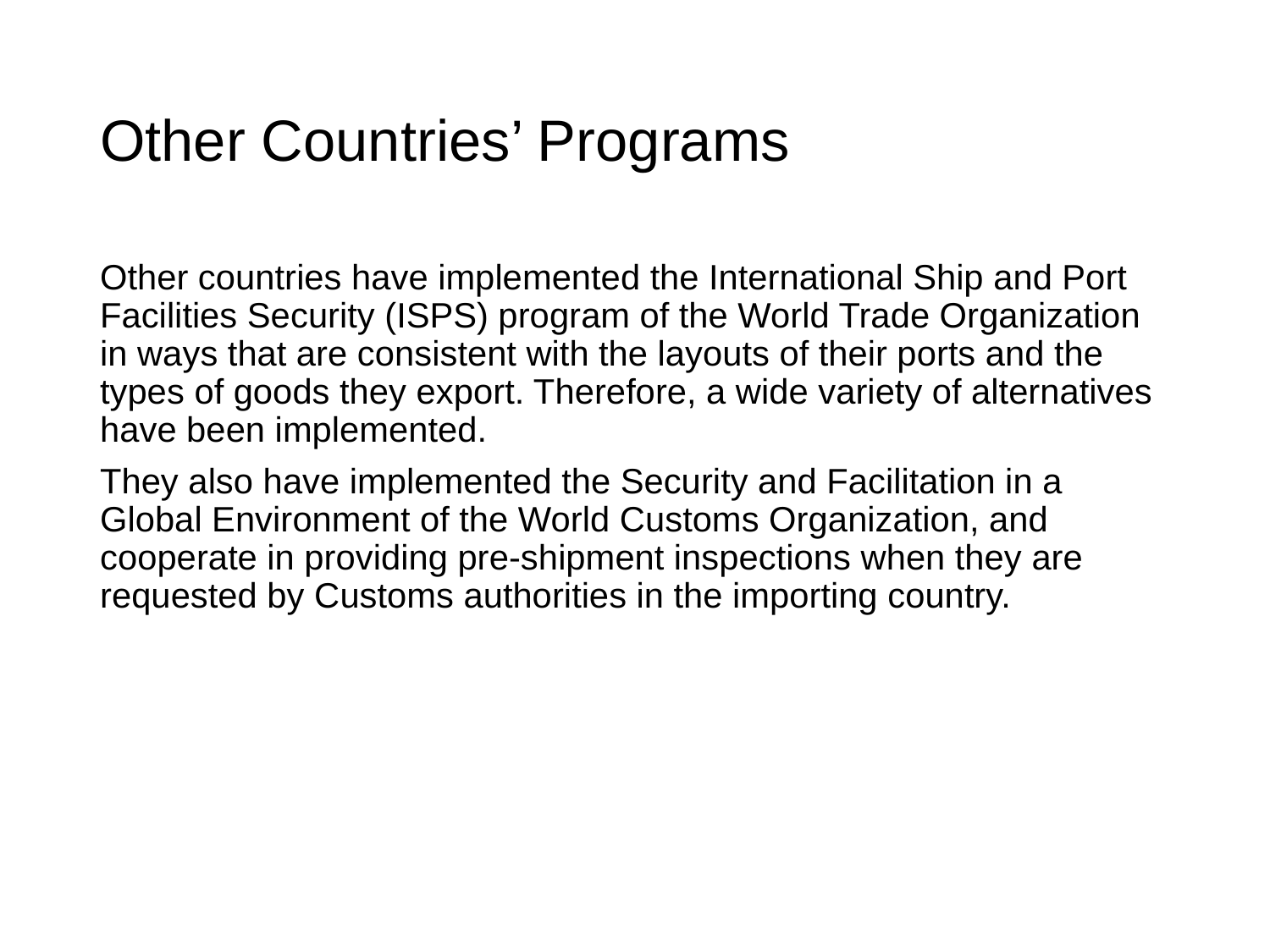

# Other Countries’ Programs
Other countries have implemented the International Ship and Port Facilities Security (ISPS) program of the World Trade Organization in ways that are consistent with the layouts of their ports and the types of goods they export. Therefore, a wide variety of alternatives have been implemented.
They also have implemented the Security and Facilitation in a Global Environment of the World Customs Organization, and cooperate in providing pre-shipment inspections when they are requested by Customs authorities in the importing country.